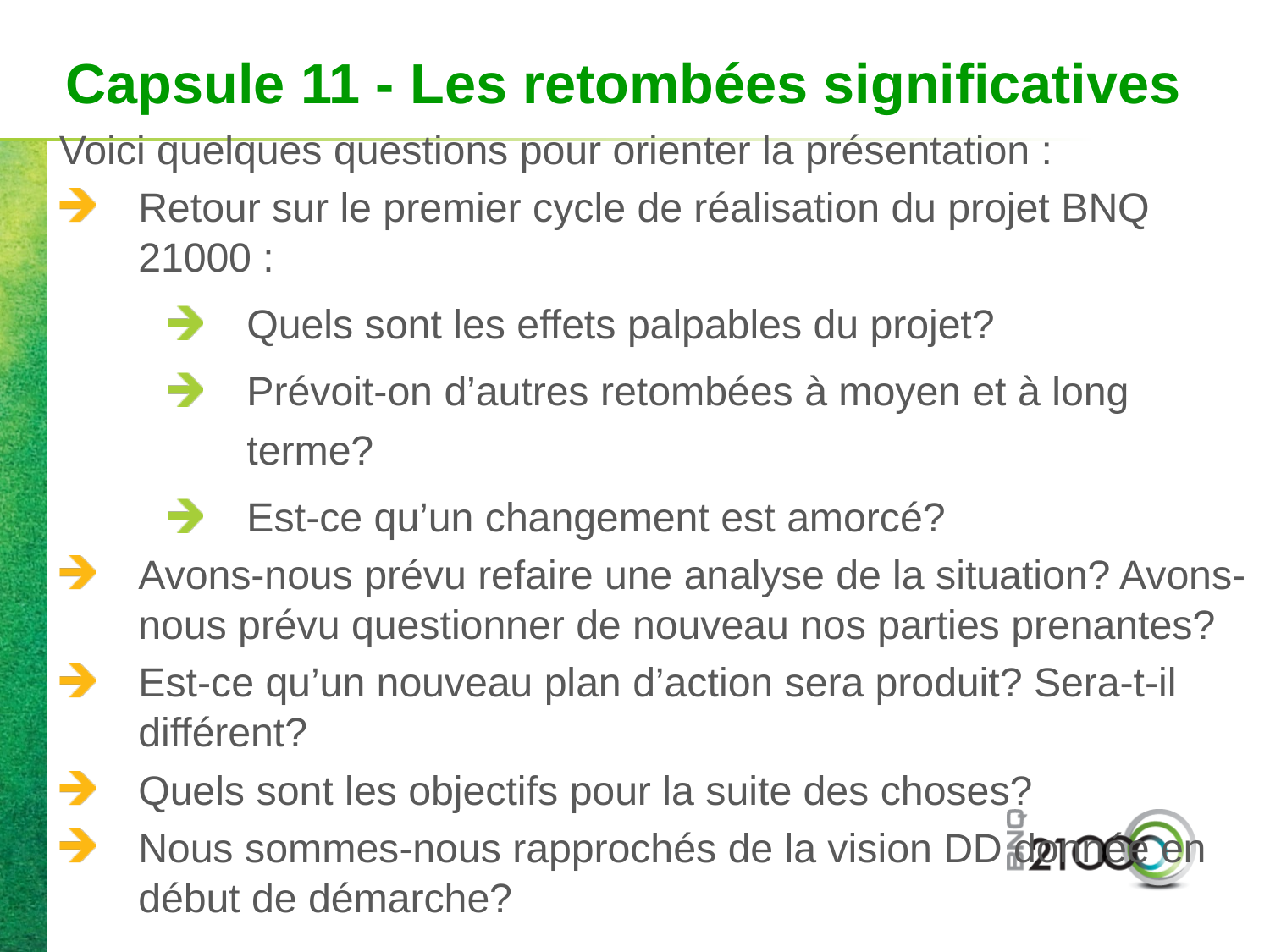

# Capsule 11 - Les retombées significatives
Voici quelques questions pour orienter la présentation :
Retour sur le premier cycle de réalisation du projet BNQ 21000 :
Quels sont les effets palpables du projet?
Prévoit-on d’autres retombées à moyen et à long terme?
Est-ce qu’un changement est amorcé?
Avons-nous prévu refaire une analyse de la situation? Avons-nous prévu questionner de nouveau nos parties prenantes?
Est-ce qu’un nouveau plan d’action sera produit? Sera-t-il différent?
Quels sont les objectifs pour la suite des choses?
Nous sommes-nous rapprochés de la vision DD donnée en début de démarche?